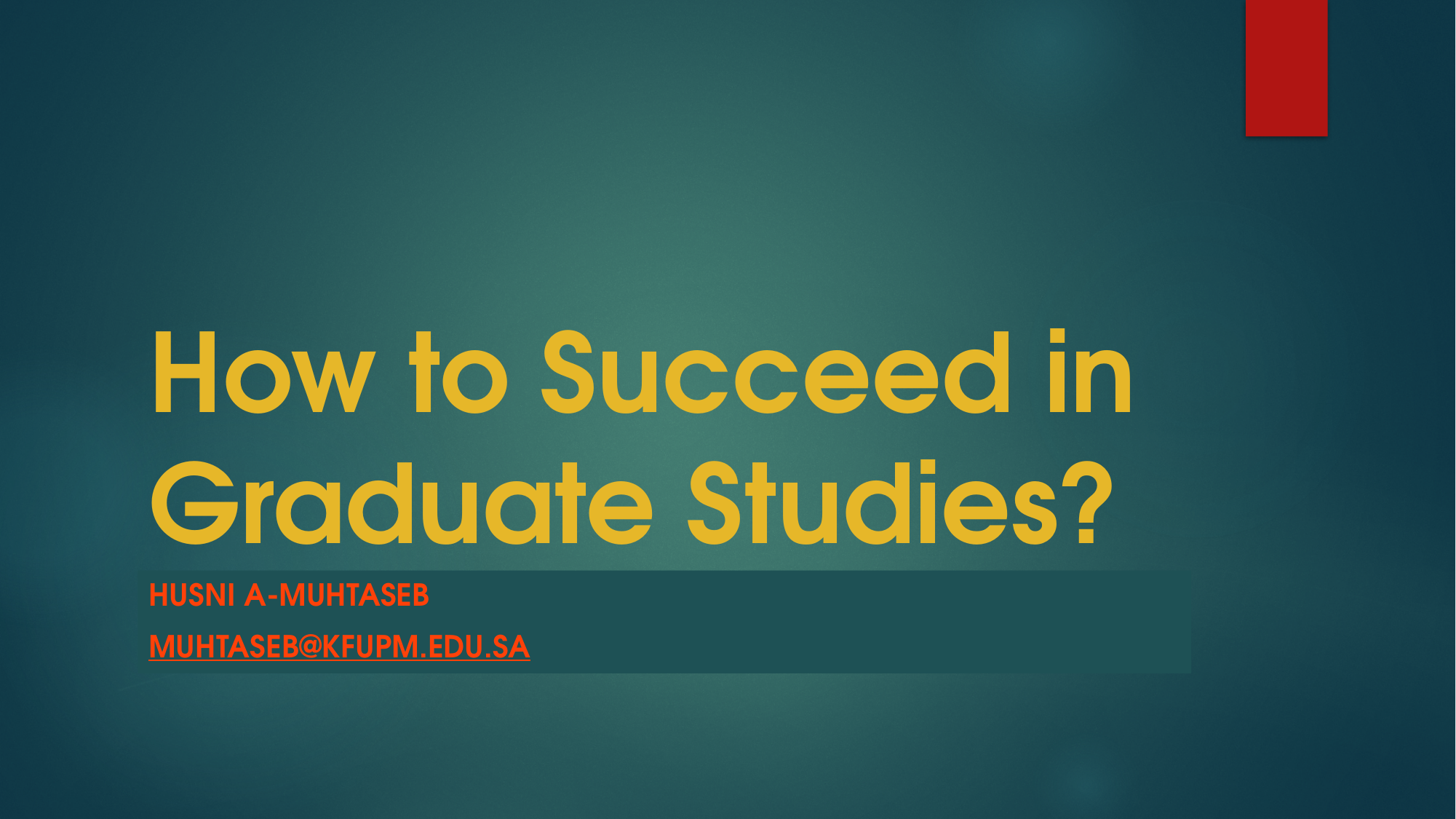

# How to Succeed in Graduate Studies?
Husni A-Muhtaseb
muhtaseb@kfupm.edu.sa